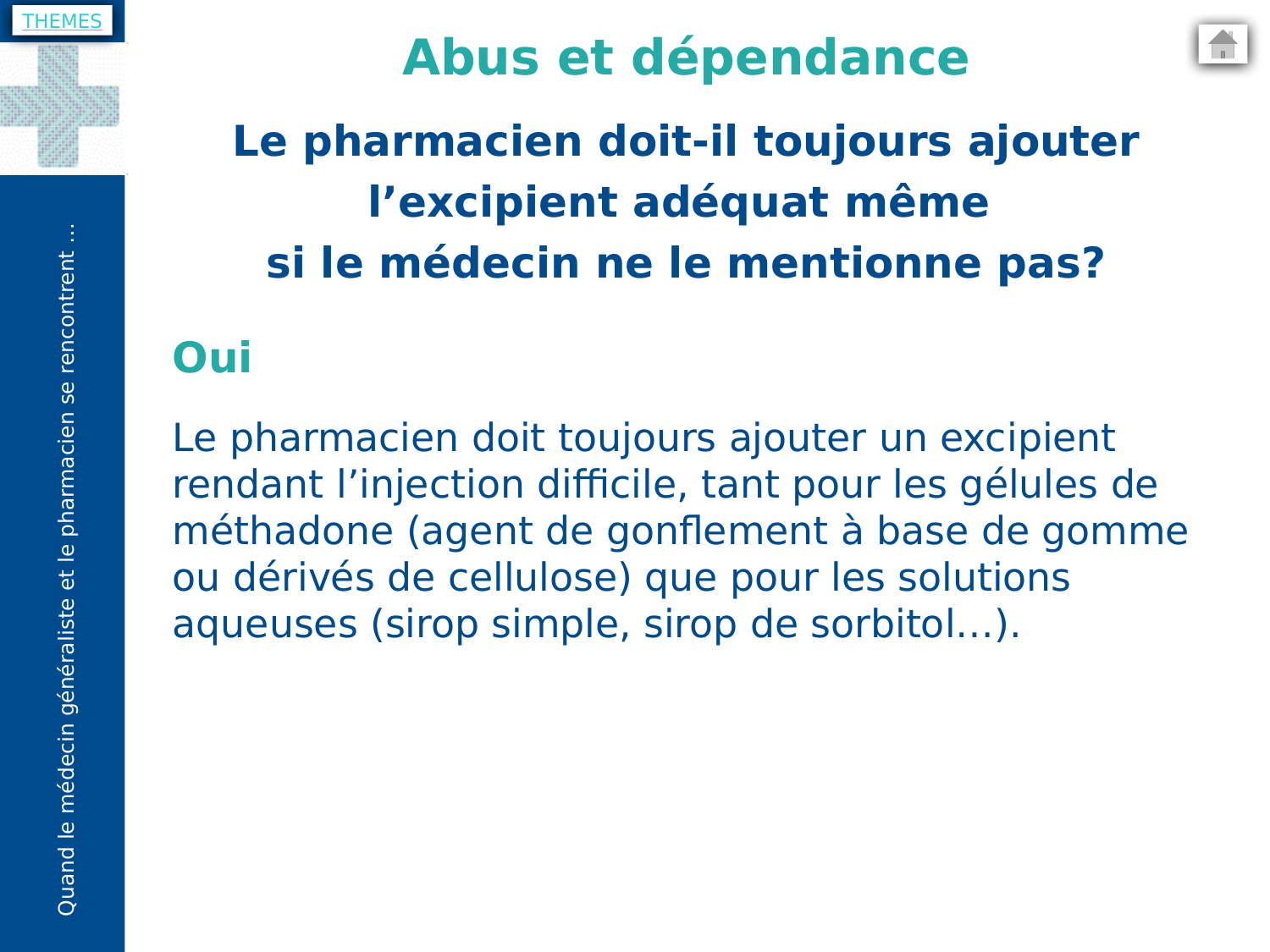

THEMES

Abus et dépendance
Le pharmacien doit-il toujours ajouter l’excipient adéquat même
si le médecin ne le mentionne pas?
Oui
Le pharmacien doit toujours ajouter un excipient rendant l’injection difficile, tant pour les gélules de méthadone (agent de gonflement à base de gomme ou dérivés de cellulose) que pour les solutions aqueuses (sirop simple, sirop de sorbitol…).